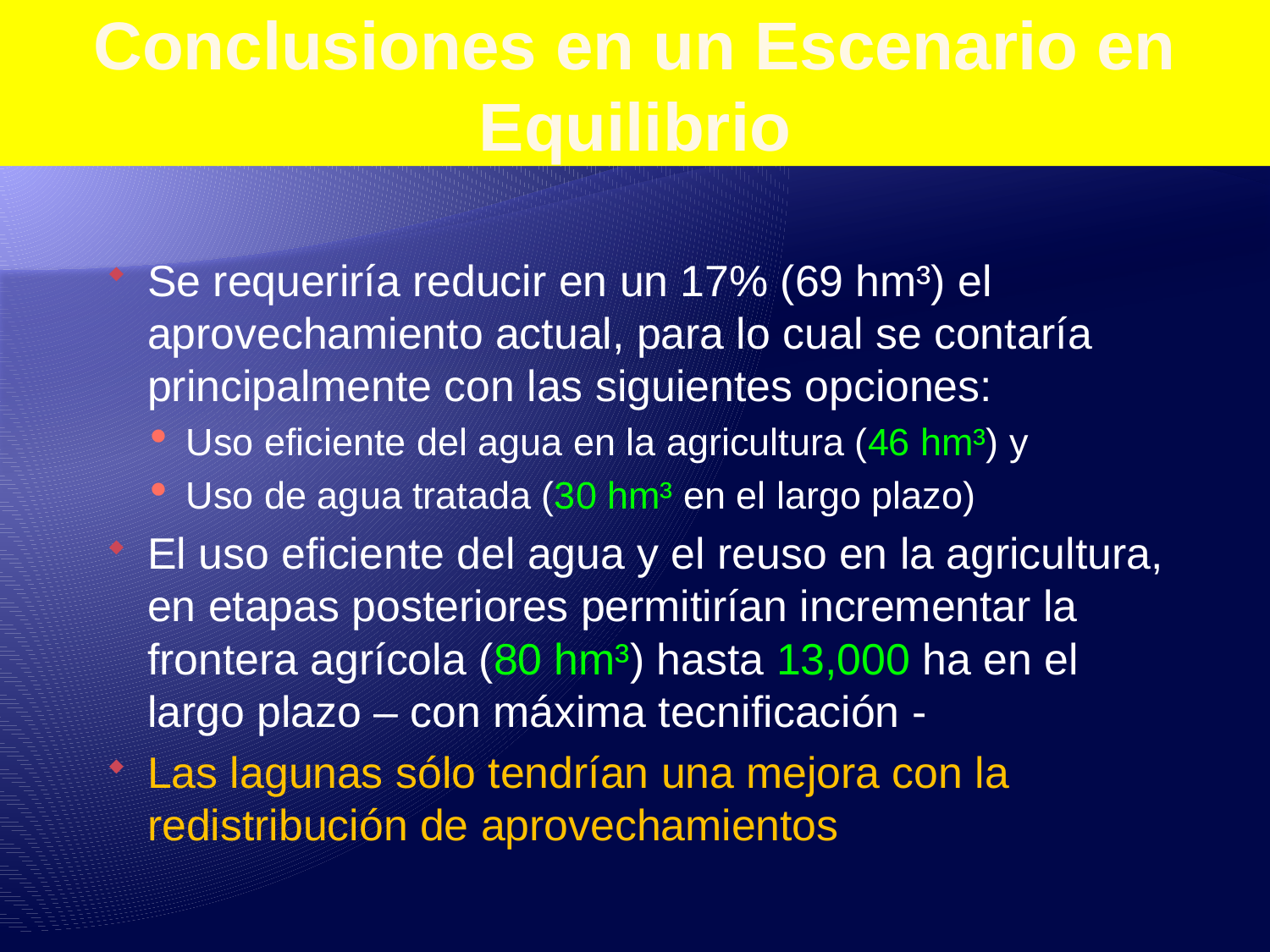

# Conclusiones en un Escenario en Equilibrio
Se requeriría reducir en un 17% (69 hm³) el aprovechamiento actual, para lo cual se contaría principalmente con las siguientes opciones:
Uso eficiente del agua en la agricultura (46 hm³) y
Uso de agua tratada (30 hm³ en el largo plazo)
El uso eficiente del agua y el reuso en la agricultura, en etapas posteriores permitirían incrementar la frontera agrícola (80 hm³) hasta 13,000 ha en el largo plazo – con máxima tecnificación -
Las lagunas sólo tendrían una mejora con la redistribución de aprovechamientos